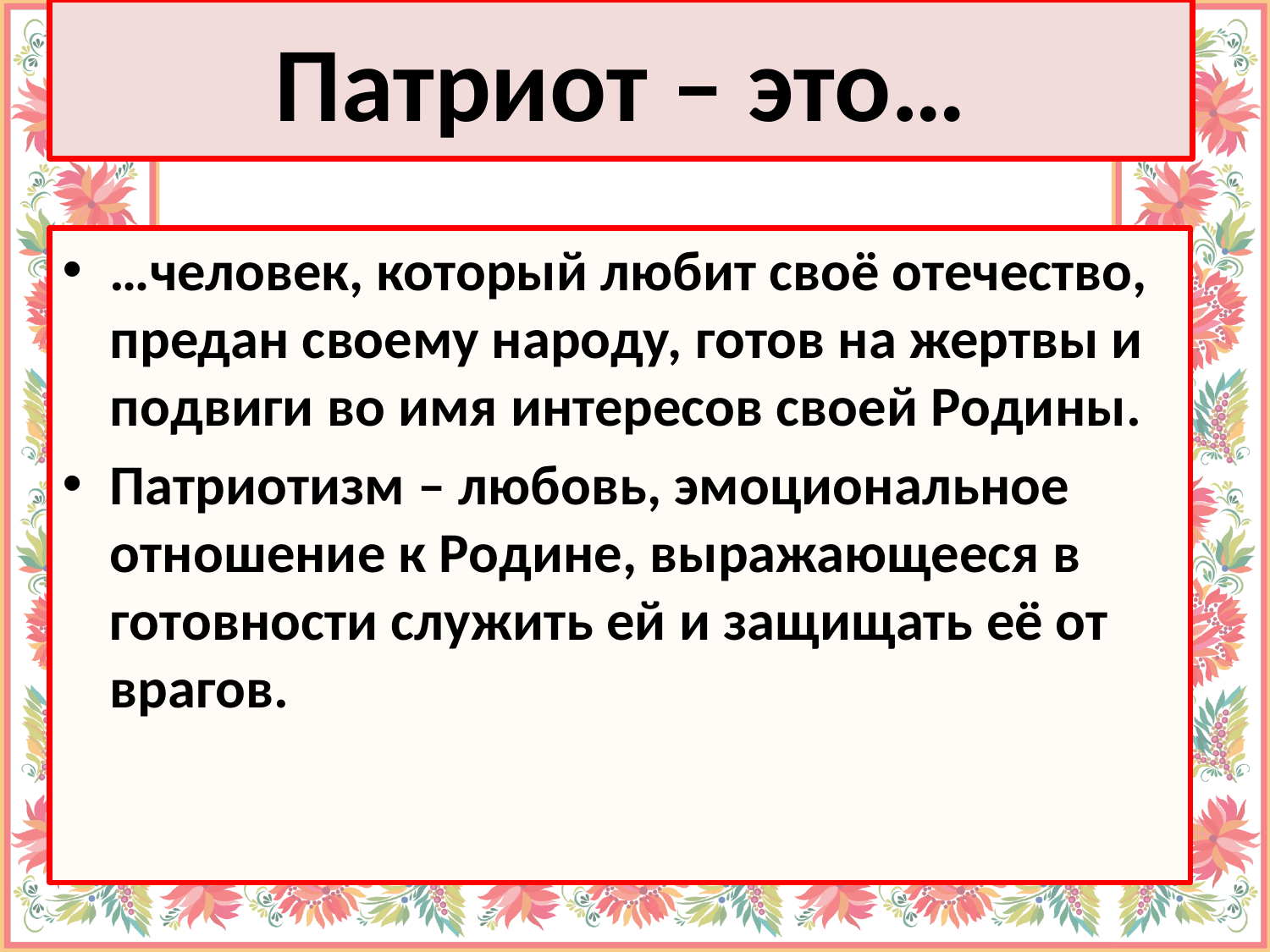

# Патриот – это…
…человек, который любит своё отечество, предан своему народу, готов на жертвы и подвиги во имя интересов своей Родины.
Патриотизм – любовь, эмоциональное отношение к Родине, выражающееся в готовности служить ей и защищать её от врагов.